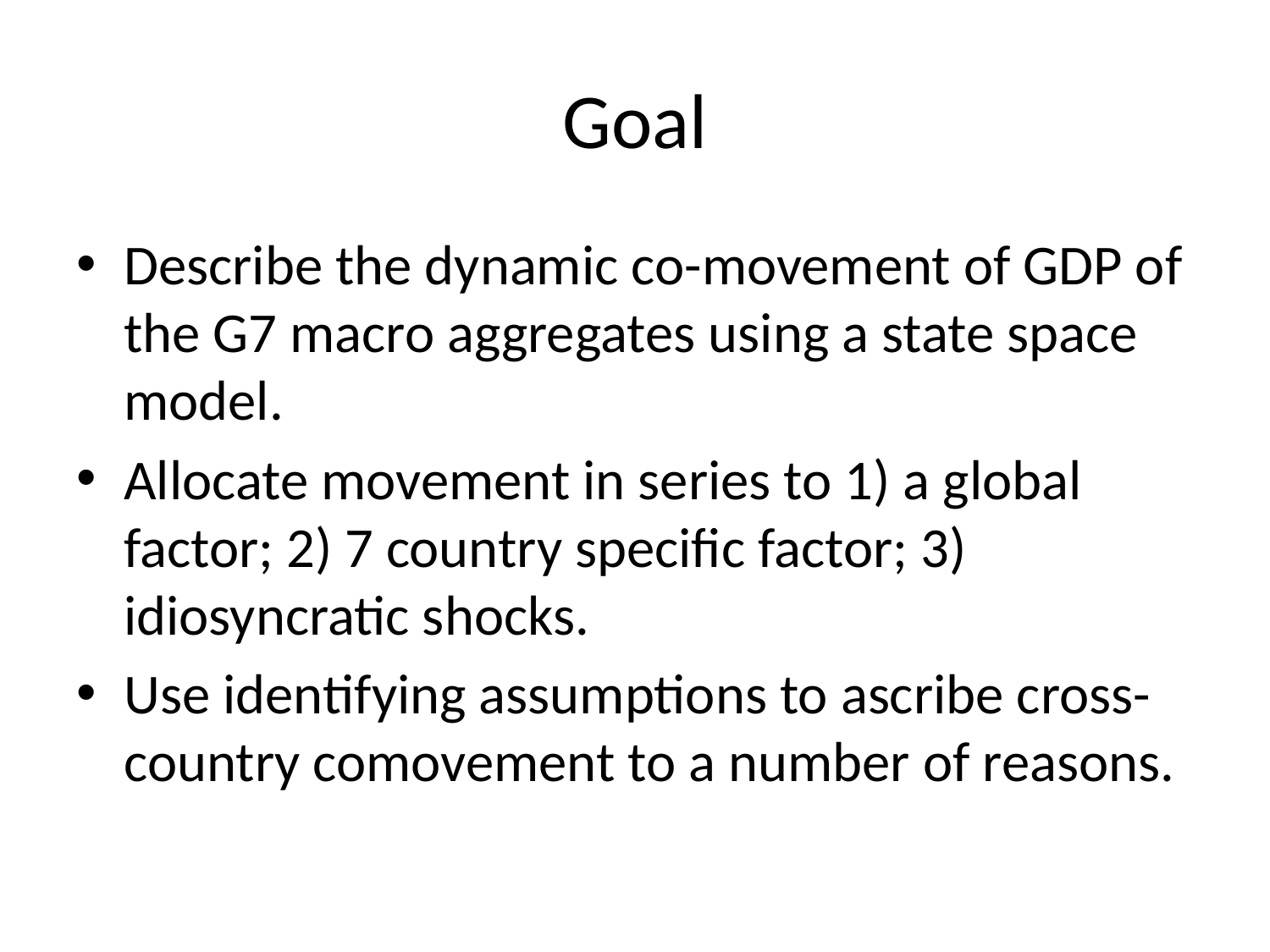

# Goal
Describe the dynamic co-movement of GDP of the G7 macro aggregates using a state space model.
Allocate movement in series to 1) a global factor; 2) 7 country specific factor; 3) idiosyncratic shocks.
Use identifying assumptions to ascribe cross-country comovement to a number of reasons.